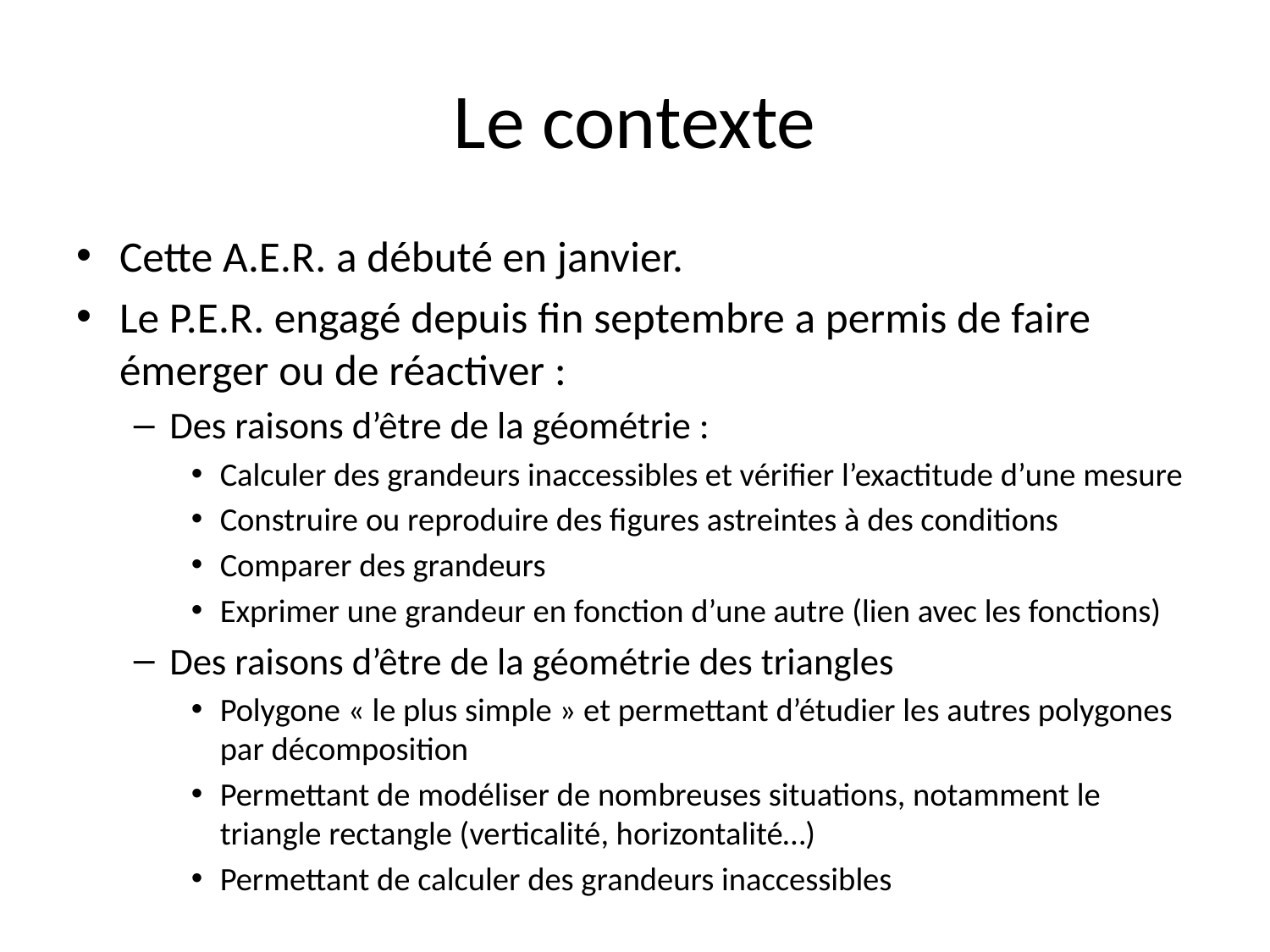

# Le contexte
Cette A.E.R. a débuté en janvier.
Le P.E.R. engagé depuis fin septembre a permis de faire émerger ou de réactiver :
Des raisons d’être de la géométrie :
Calculer des grandeurs inaccessibles et vérifier l’exactitude d’une mesure
Construire ou reproduire des figures astreintes à des conditions
Comparer des grandeurs
Exprimer une grandeur en fonction d’une autre (lien avec les fonctions)
Des raisons d’être de la géométrie des triangles
Polygone « le plus simple » et permettant d’étudier les autres polygones par décomposition
Permettant de modéliser de nombreuses situations, notamment le triangle rectangle (verticalité, horizontalité…)
Permettant de calculer des grandeurs inaccessibles